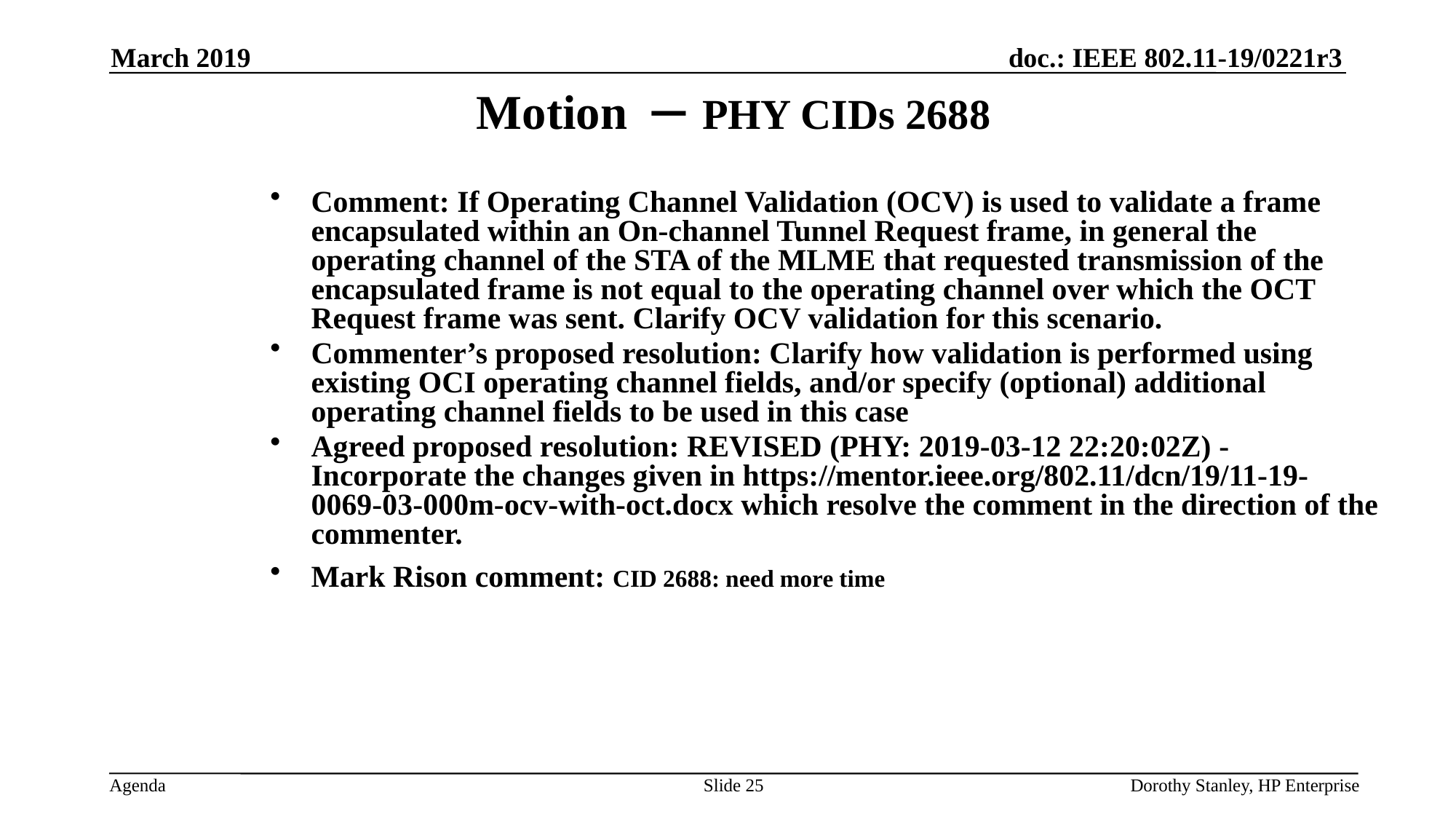

March 2019
Motion  – PHY CIDs 2688
Comment: If Operating Channel Validation (OCV) is used to validate a frame encapsulated within an On-channel Tunnel Request frame, in general the operating channel of the STA of the MLME that requested transmission of the encapsulated frame is not equal to the operating channel over which the OCT Request frame was sent. Clarify OCV validation for this scenario.
Commenter’s proposed resolution: Clarify how validation is performed using existing OCI operating channel fields, and/or specify (optional) additional operating channel fields to be used in this case
Agreed proposed resolution: REVISED (PHY: 2019-03-12 22:20:02Z) - Incorporate the changes given in https://mentor.ieee.org/802.11/dcn/19/11-19-0069-03-000m-ocv-with-oct.docx which resolve the comment in the direction of the commenter.
Mark Rison comment: CID 2688: need more time

Slide 25
Dorothy Stanley, HP Enterprise